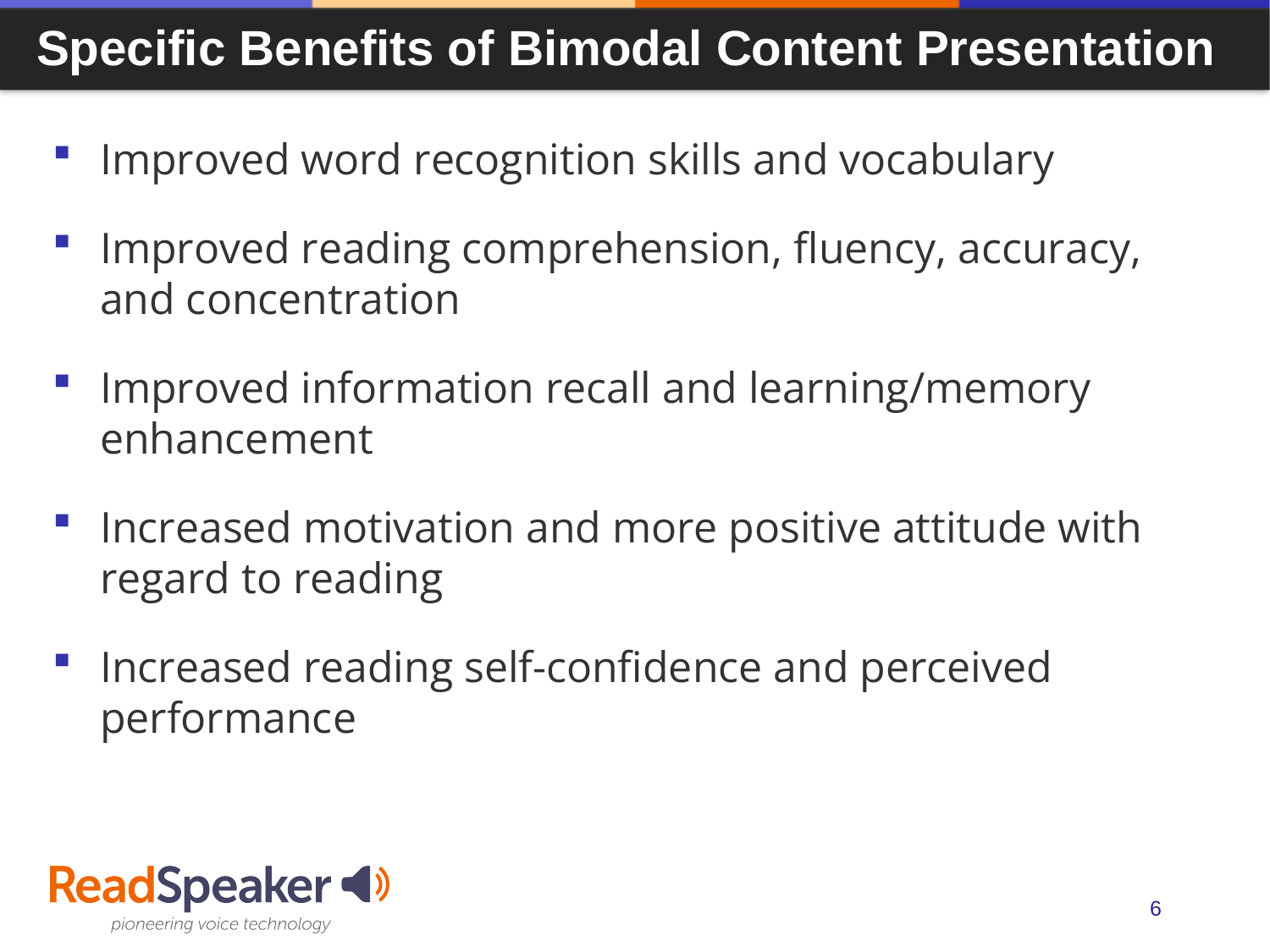

# Specific Benefits of Bimodal Content Presentation
Improved word recognition skills and vocabulary

Improved reading comprehension, fluency, accuracy, and concentration

Improved information recall and learning/memory enhancement

Increased motivation and more positive attitude with regard to reading

Increased reading self-confidence and perceived performance
6